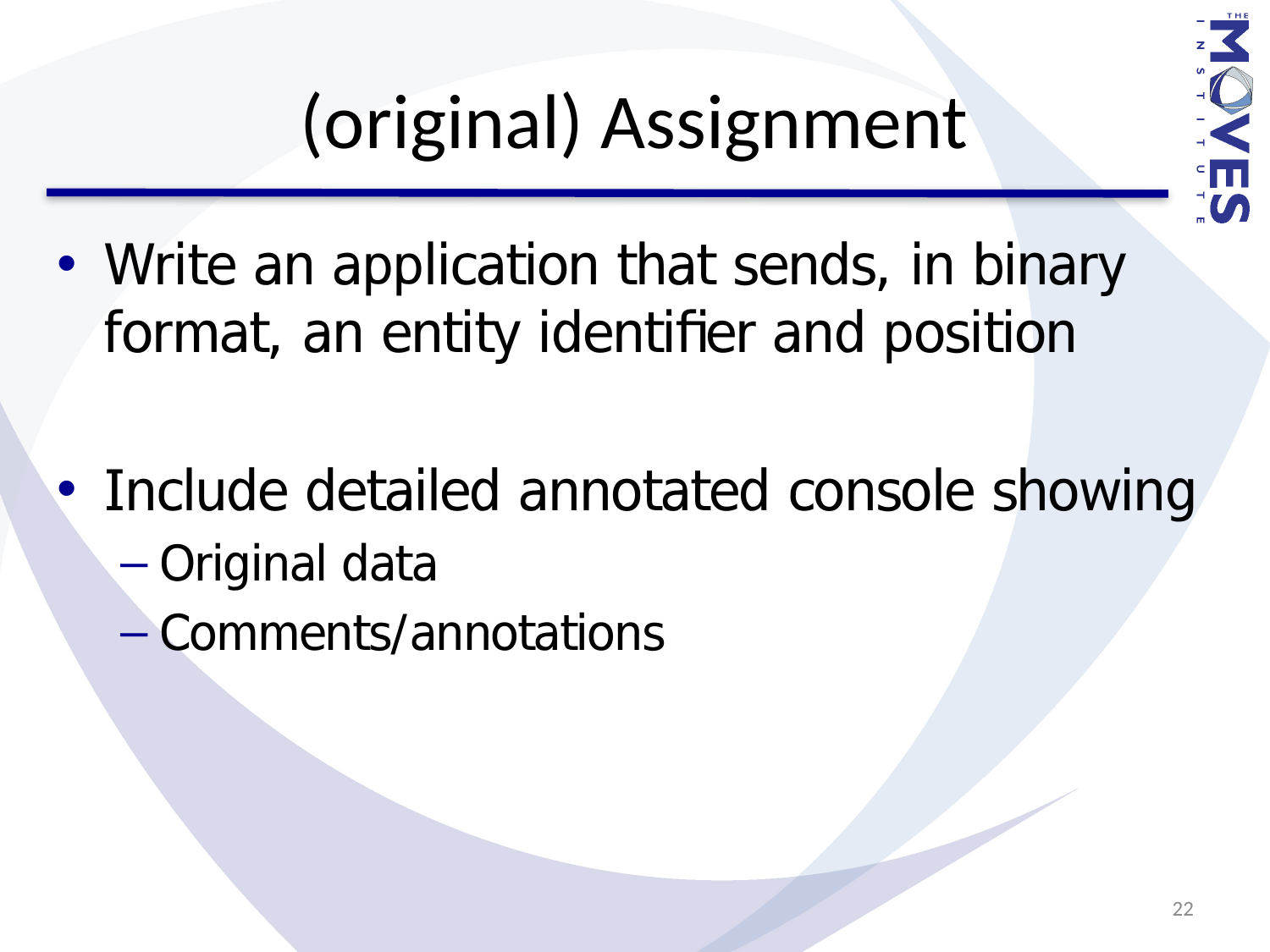

# (original) Assignment
Write an application that sends, in binary format, an entity identifier and position

Include detailed annotated console showing
Original data
Comments/annotations
22